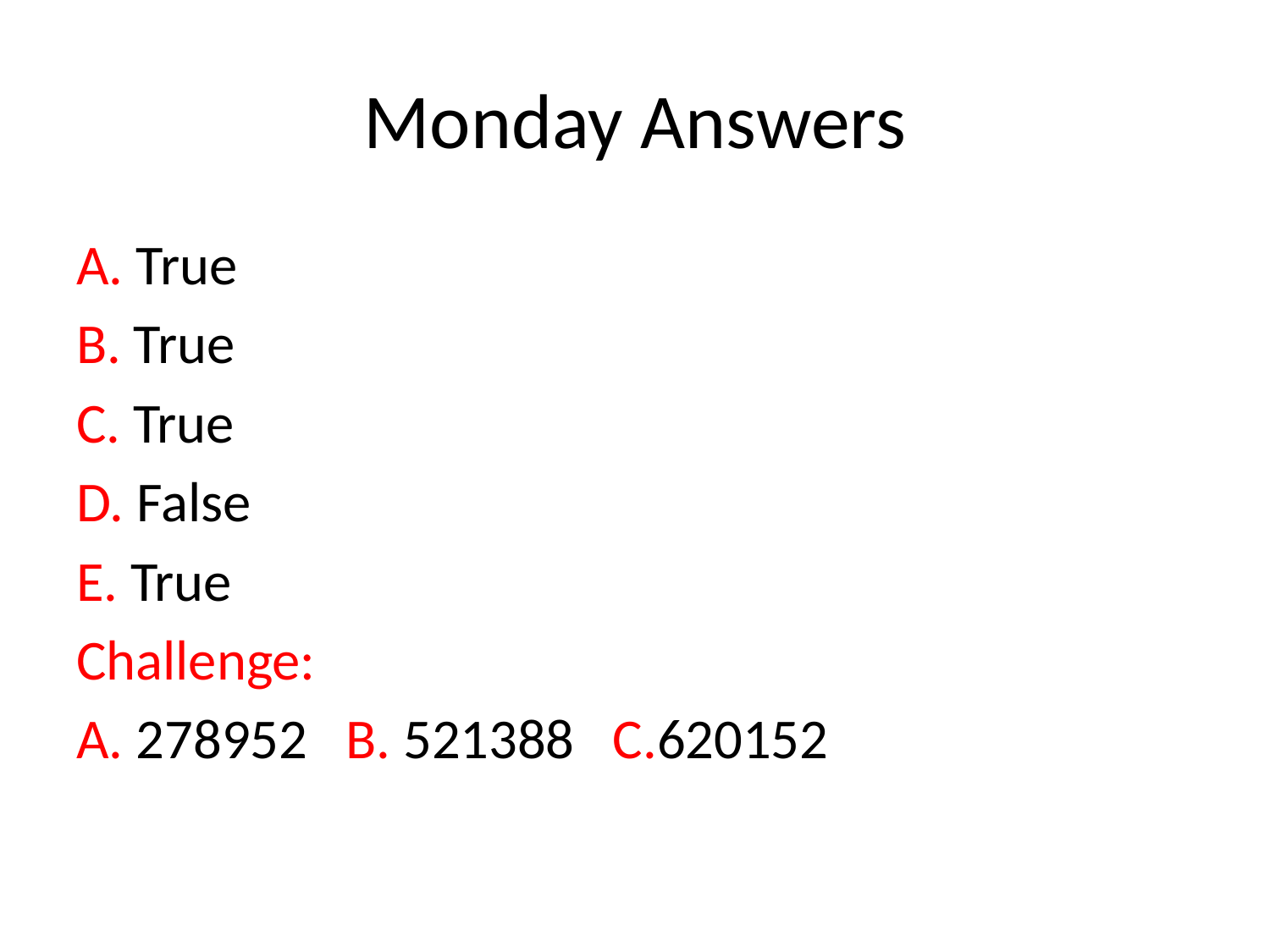

# Monday Answers
A. True
B. True
C. True
D. False
E. True
Challenge:
A. 278952   B. 521388   C.620152